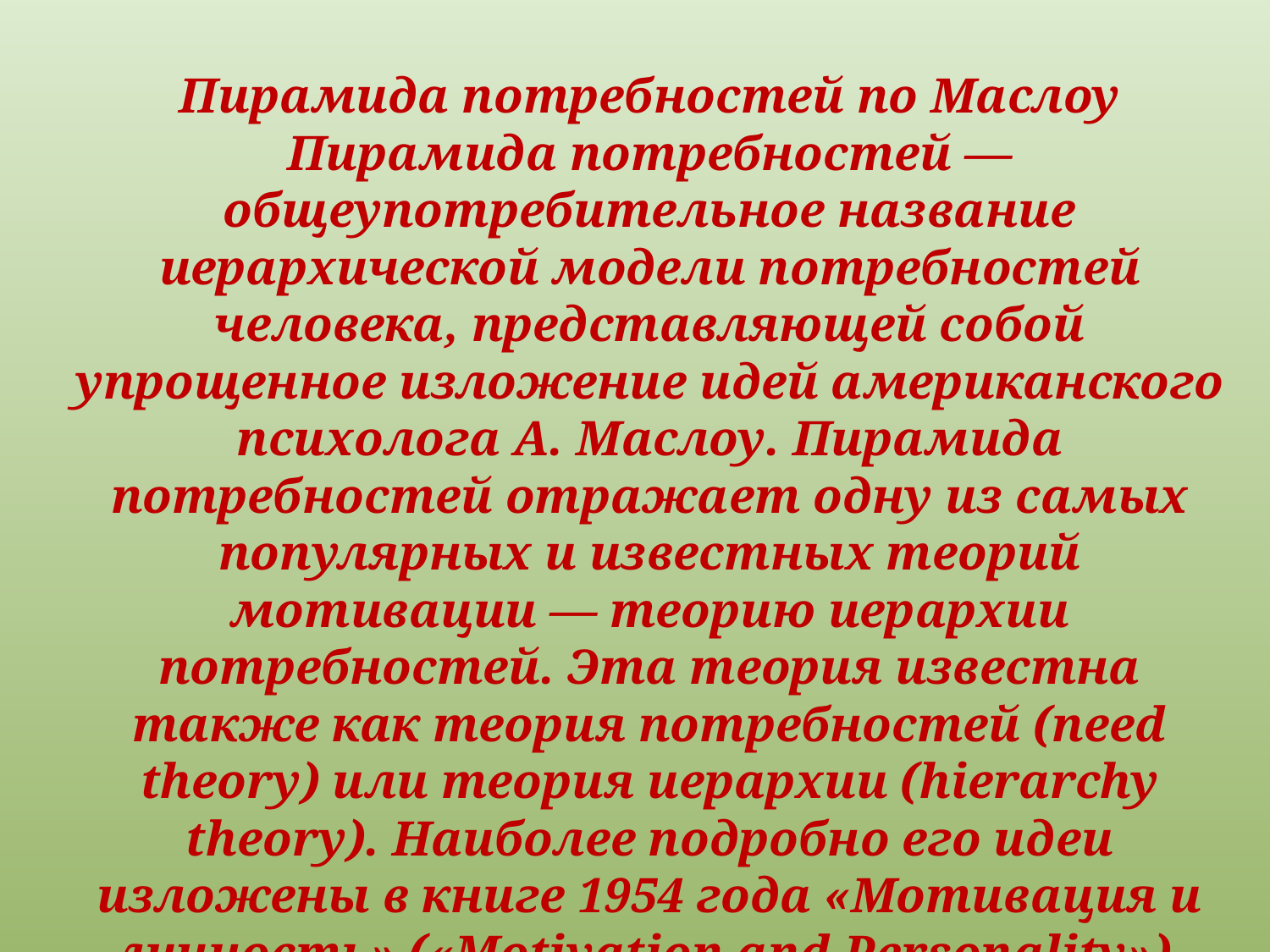

Пирамида потребностей по Маслоу
Пирамида потребностей — общеупотребительное название иерархической модели потребностей человека, представляющей собой упрощенное изложение идей американского психолога А. Маслоу. Пирамида потребностей отражает одну из самых популярных и известных теорий мотивации — теорию иерархии потребностей. Эта теория известна также как теория потребностей (need theory) или теория иерархии (hierarchy theory). Наиболее подробно его идеи изложены в книге 1954 года «Мотивация и личность» («Motivation and Personality»).